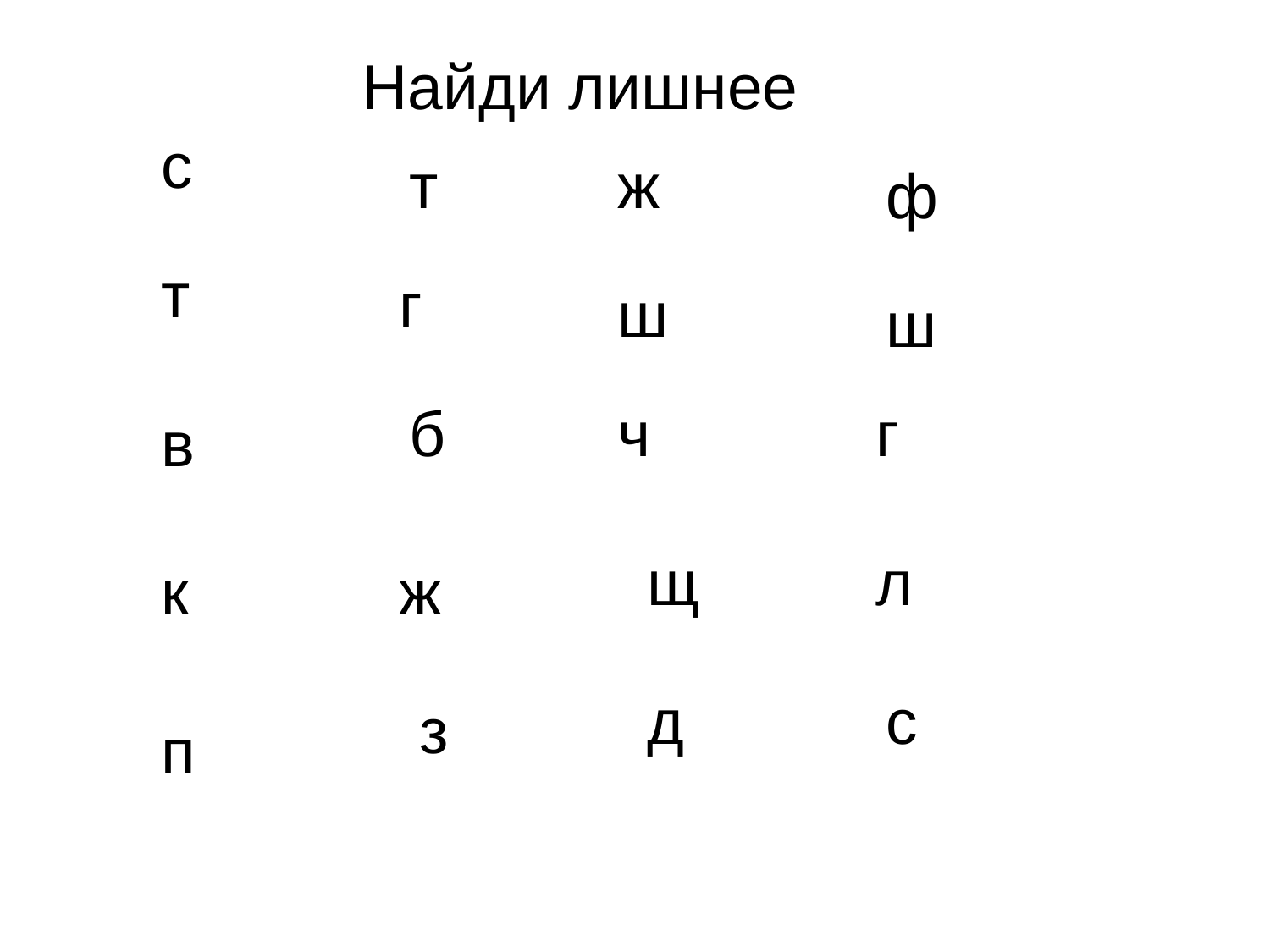

Найди лишнее
с
т
ж
ф
т
г
ш
ш
б
ч
г
в
щ
л
к
ж
д
с
з
п